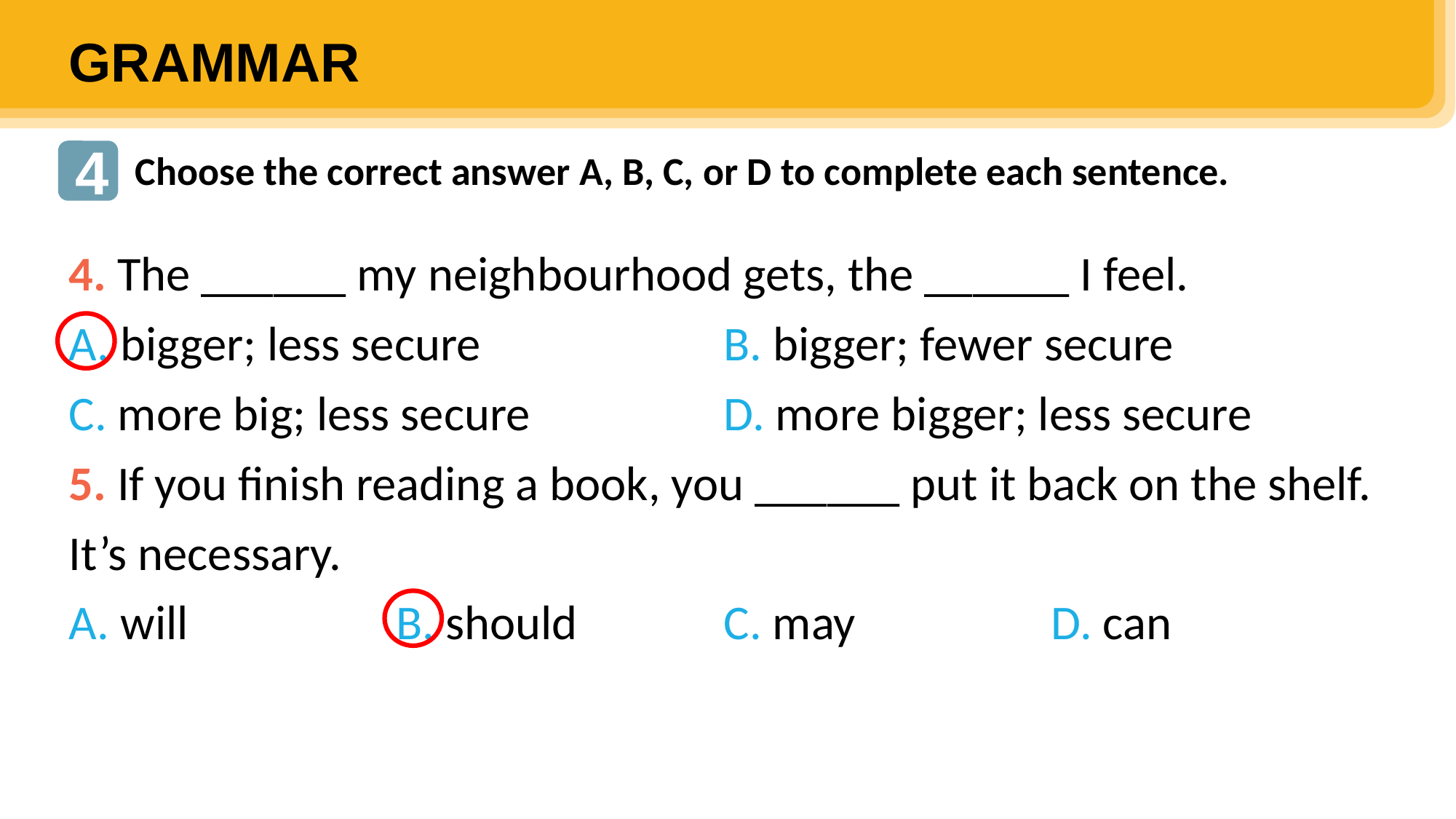

GRAMMAR
4

Choose the correct answer A, B, C, or D to complete each sentence.
4. The ______ my neighbourhood gets, the ______ I feel.
A. bigger; less secure 			B. bigger; fewer secure
C. more big; less secure		D. more bigger; less secure
5. If you finish reading a book, you ______ put it back on the shelf. It’s necessary.
A. will 		B. should		C. may 		D. can